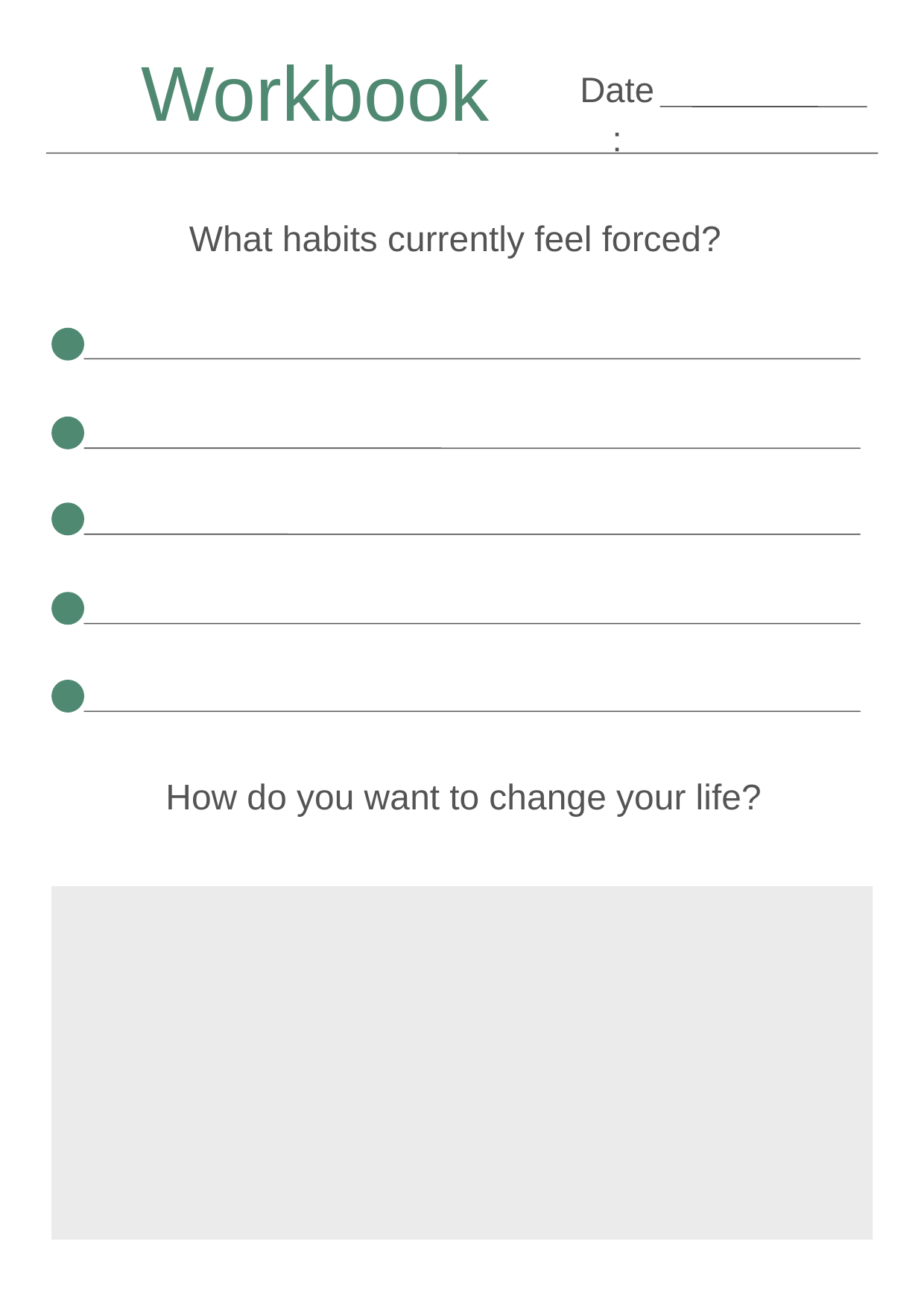

Workbook
Date:

What habits currently feel forced?

How do you want to change your life?